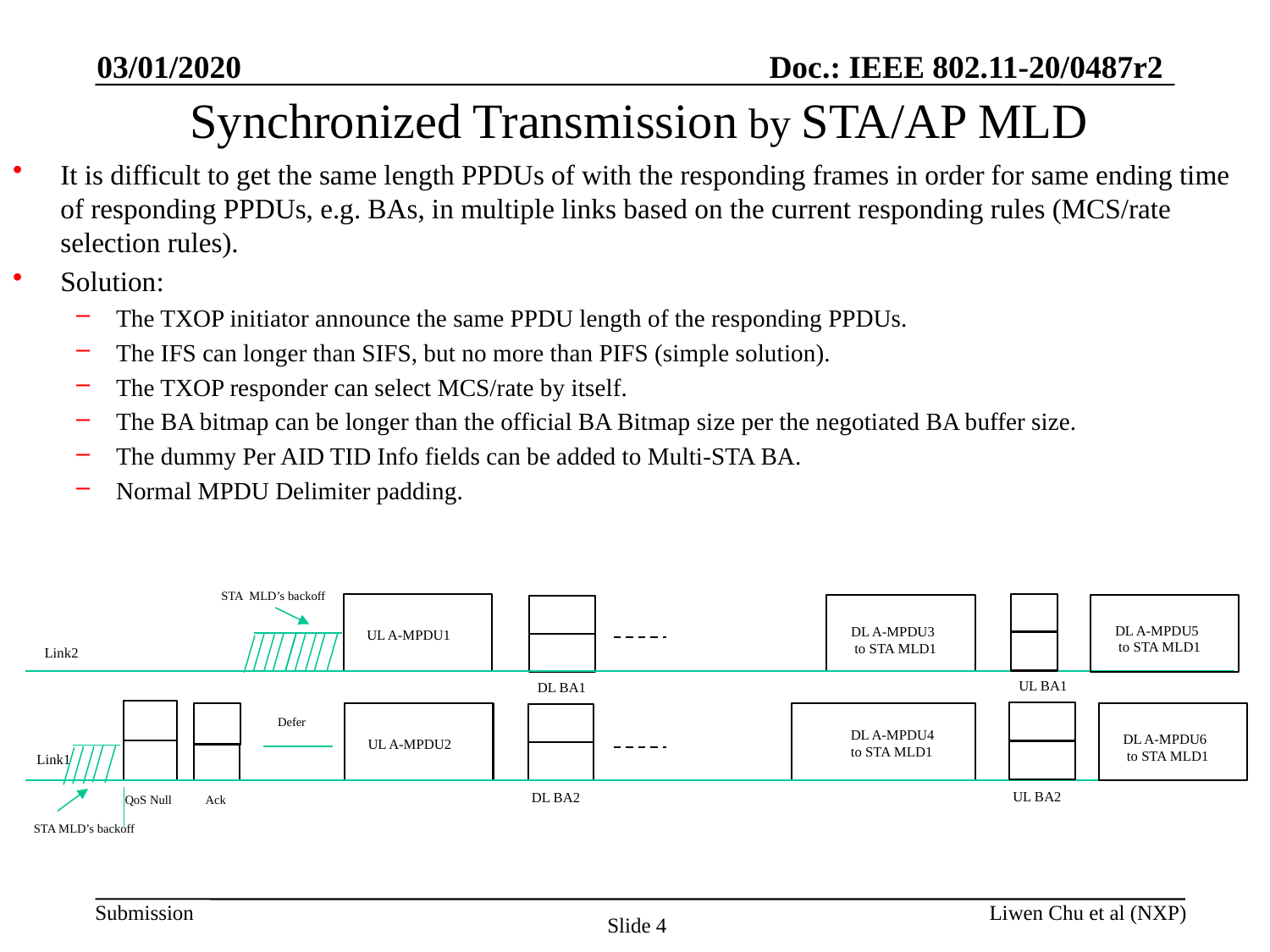

03/01/2020
# Synchronized Transmission by STA/AP MLD
It is difficult to get the same length PPDUs of with the responding frames in order for same ending time of responding PPDUs, e.g. BAs, in multiple links based on the current responding rules (MCS/rate selection rules).
Solution:
The TXOP initiator announce the same PPDU length of the responding PPDUs.
The IFS can longer than SIFS, but no more than PIFS (simple solution).
The TXOP responder can select MCS/rate by itself.
The BA bitmap can be longer than the official BA Bitmap size per the negotiated BA buffer size.
The dummy Per AID TID Info fields can be added to Multi-STA BA.
Normal MPDU Delimiter padding.

STA  MLD’s backoff

DL A-MPDU5
 to STA MLD1
DL A-MPDU3
 to STA MLD1
UL A-MPDU1

Link2
UL BA1
DL BA1

Defer
DL A-MPDU4
to STA MLD1
DL A-MPDU6
 to STA MLD1
UL A-MPDU2

Link1

UL BA2
DL BA2
QoS Null
Ack
STA MLD’s backoff
Liwen Chu et al (NXP)
Slide 4